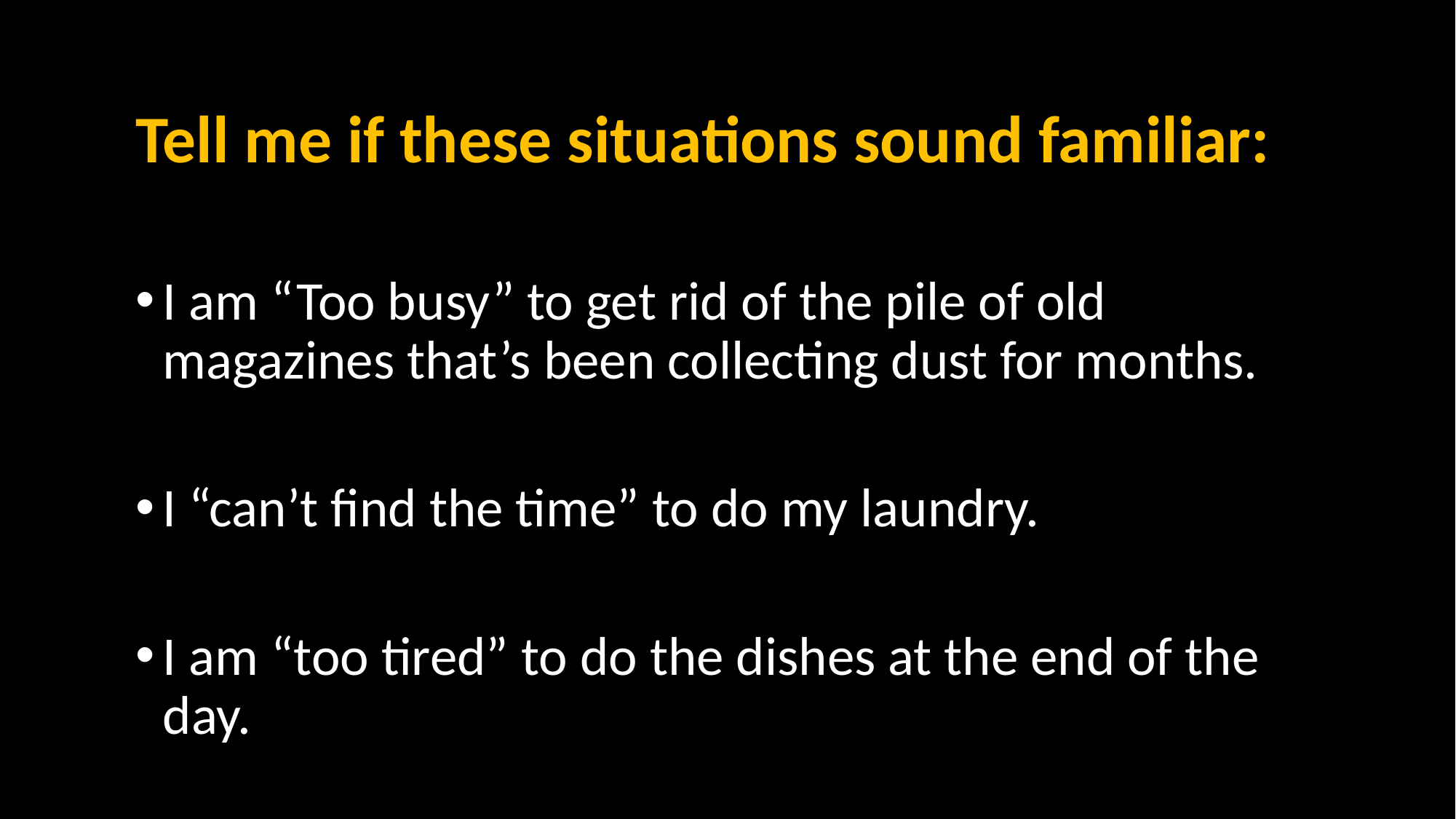

Tell me if these situations sound familiar:

I am “Too busy” to get rid of the pile of old magazines that’s been collecting dust for months.

I “can’t find the time” to do my laundry.

I am “too tired” to do the dishes at the end of the day.